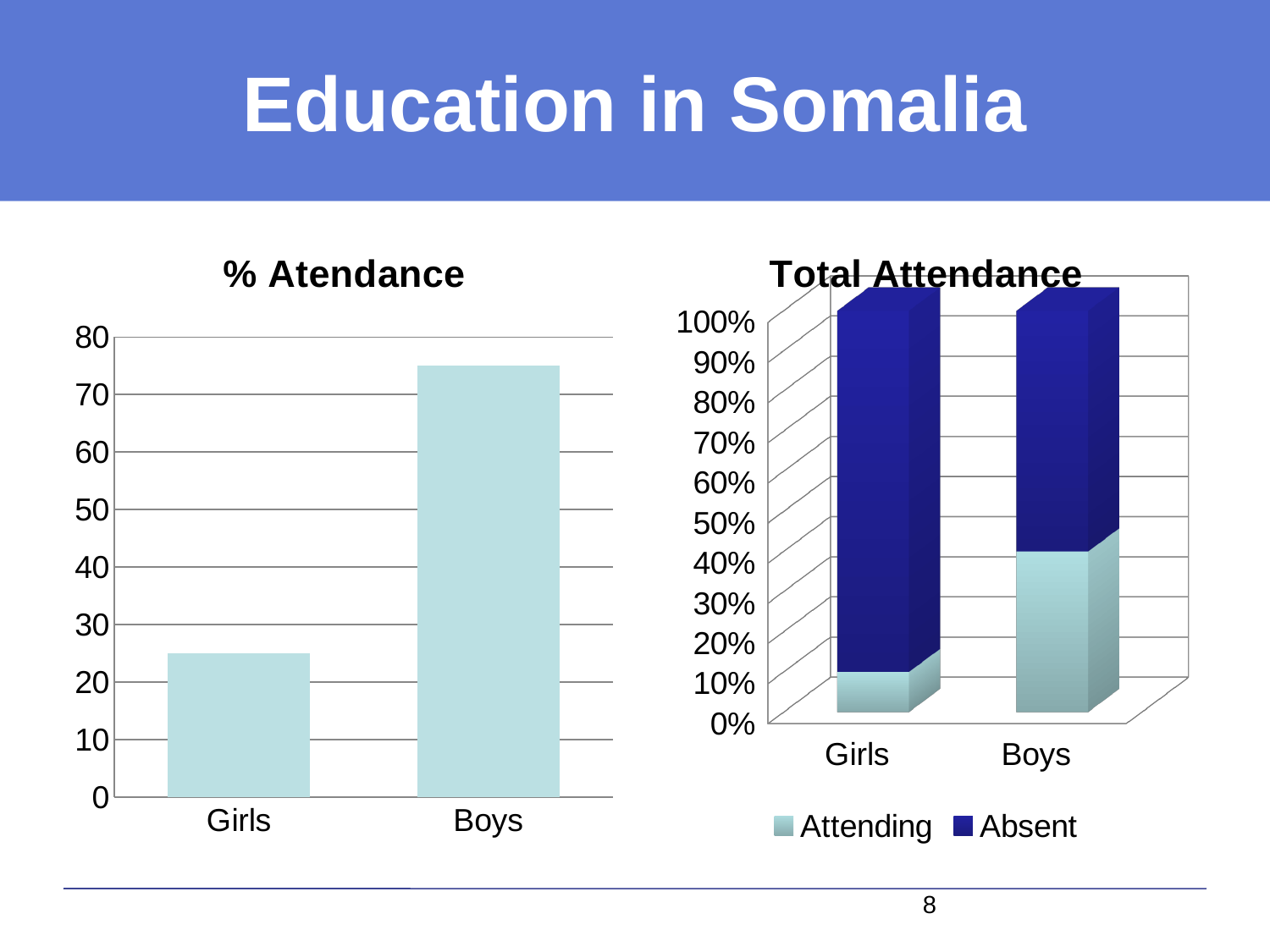

# Education in Somalia

### Chart:

| Category | % Atendance |
|---|---|
| Girls | 25.0 |
| Boys | 75.0 |

[unsupported chart]

8